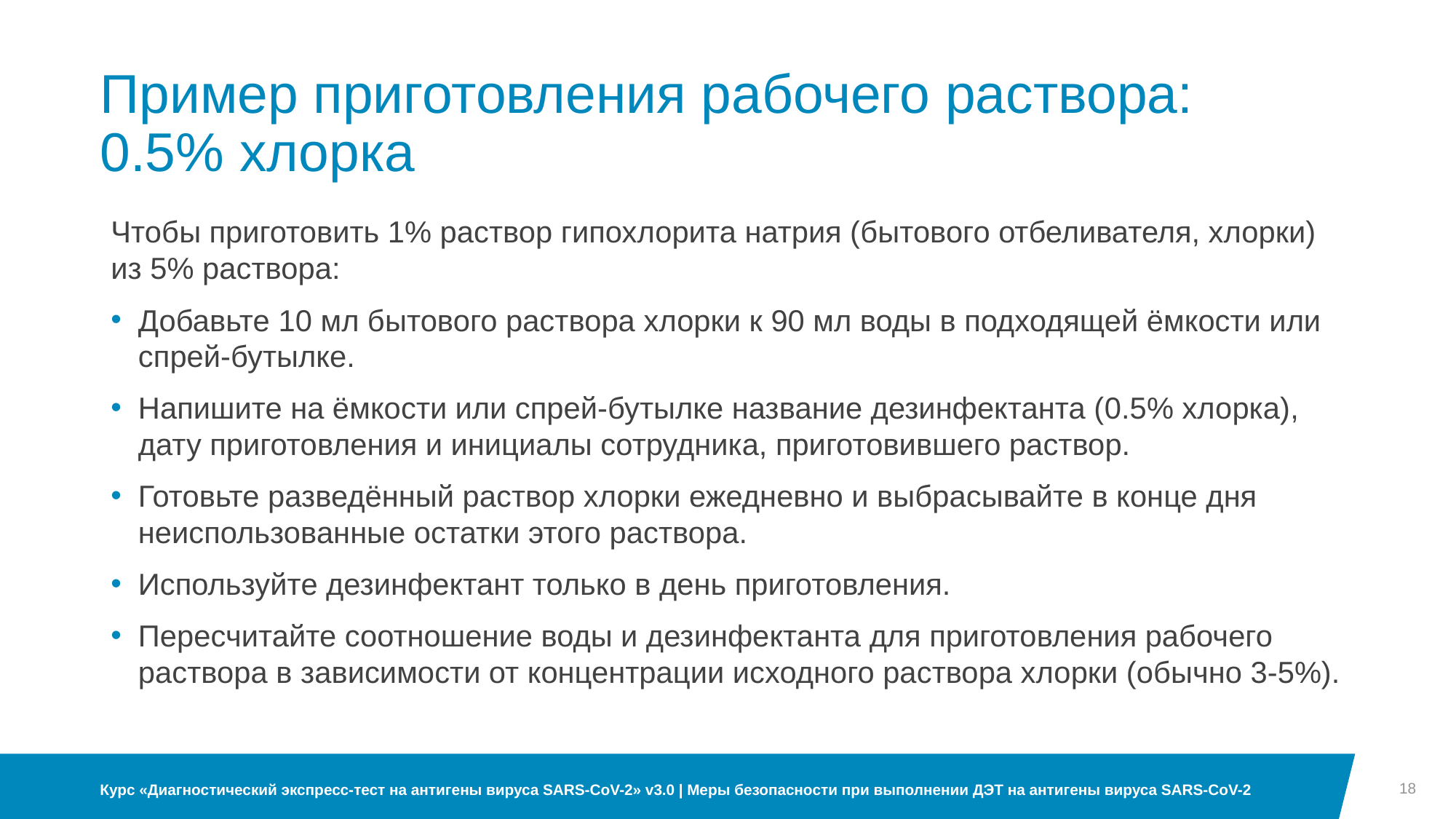

Пример приготовления рабочего раствора:
0.5% хлорка
Чтобы приготовить 1% раствор гипохлорита натрия (бытового отбеливателя, хлорки) из 5% раствора:
Добавьте 10 мл бытового раствора хлорки к 90 мл воды в подходящей ёмкости или спрей-бутылке.
Напишите на ёмкости или спрей-бутылке название дезинфектанта (0.5% хлорка), дату приготовления и инициалы сотрудника, приготовившего раствор.
Готовьте разведённый раствор хлорки ежедневно и выбрасывайте в конце дня неиспользованные остатки этого раствора.
Используйте дезинфектант только в день приготовления.
Пересчитайте соотношение воды и дезинфектанта для приготовления рабочего раствора в зависимости от концентрации исходного раствора хлорки (обычно 3-5%).

18
Курс «Диагностический экспресс-тест на антигены вируса SARS-CoV-2» v3.0 | Меры безопасности при выполнении ДЭТ на антигены вируса SARS-CoV-2